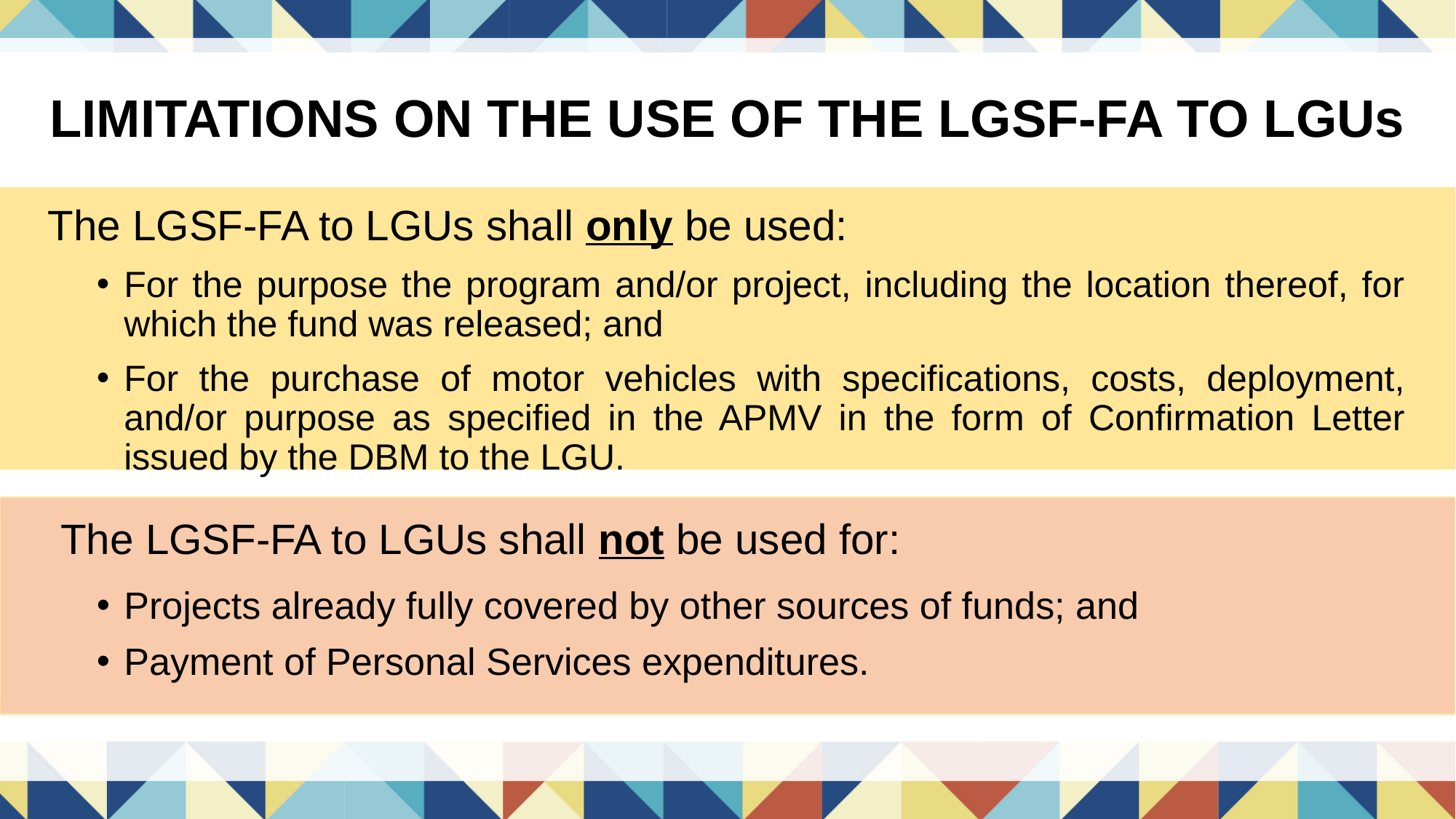

LIMITATIONS ON THE USE OF THE LGSF-FA TO LGUs

The LGSF-FA to LGUs shall only be used:
For the purpose the program and/or project, including the location thereof, for which the fund was released; and
For the purchase of motor vehicles with specifications, costs, deployment, and/or purpose as specified in the APMV in the form of Confirmation Letter issued by the DBM to the LGU.

The LGSF-FA to LGUs shall not be used for:
Projects already fully covered by other sources of funds; and
Payment of Personal Services expenditures.